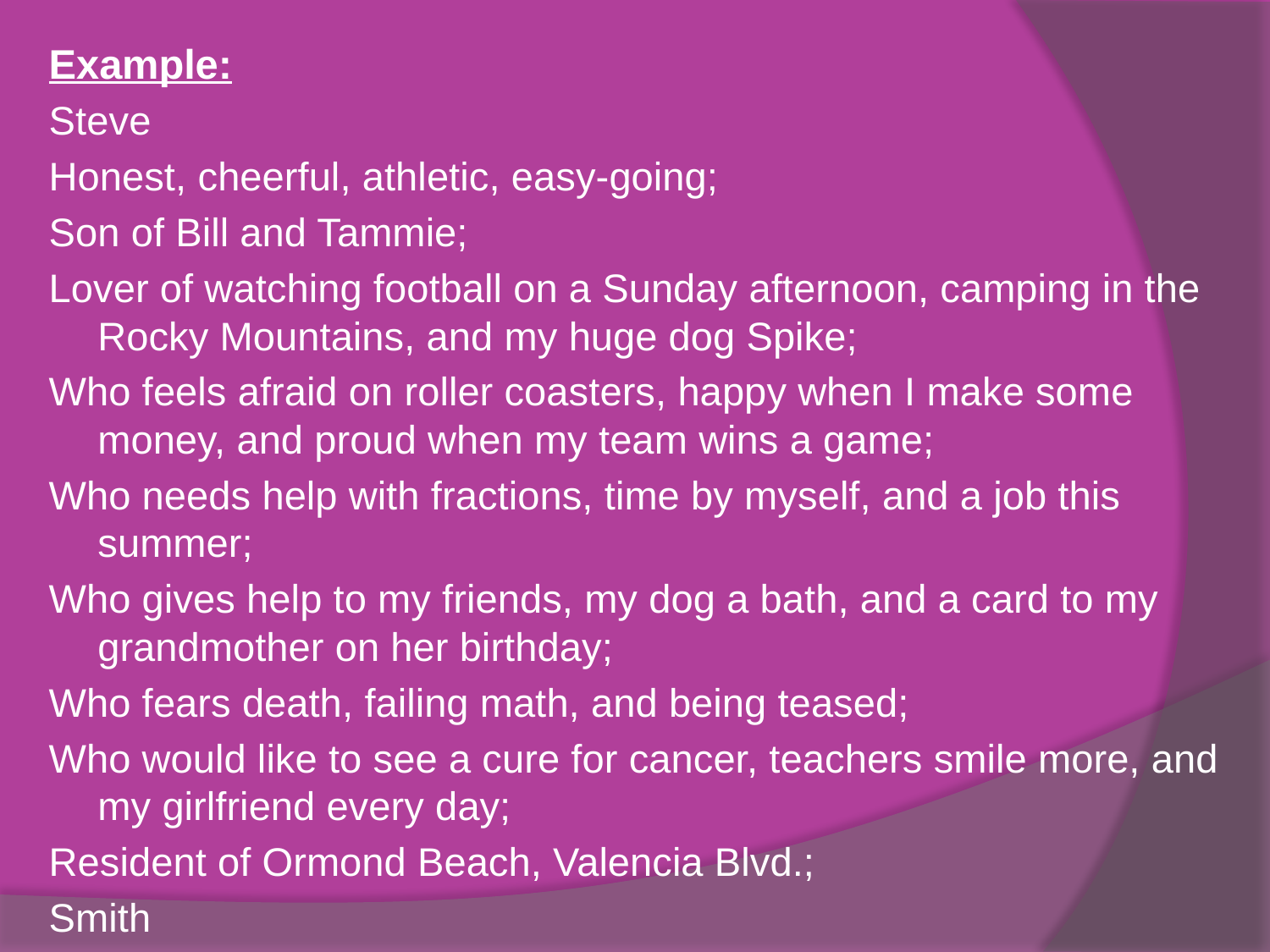

#
Example:
Steve
Honest, cheerful, athletic, easy-going;
Son of Bill and Tammie;
Lover of watching football on a Sunday afternoon, camping in the Rocky Mountains, and my huge dog Spike;
Who feels afraid on roller coasters, happy when I make some money, and proud when my team wins a game;
Who needs help with fractions, time by myself, and a job this summer;
Who gives help to my friends, my dog a bath, and a card to my grandmother on her birthday;
Who fears death, failing math, and being teased;
Who would like to see a cure for cancer, teachers smile more, and my girlfriend every day;
Resident of Ormond Beach, Valencia Blvd.;
Smith